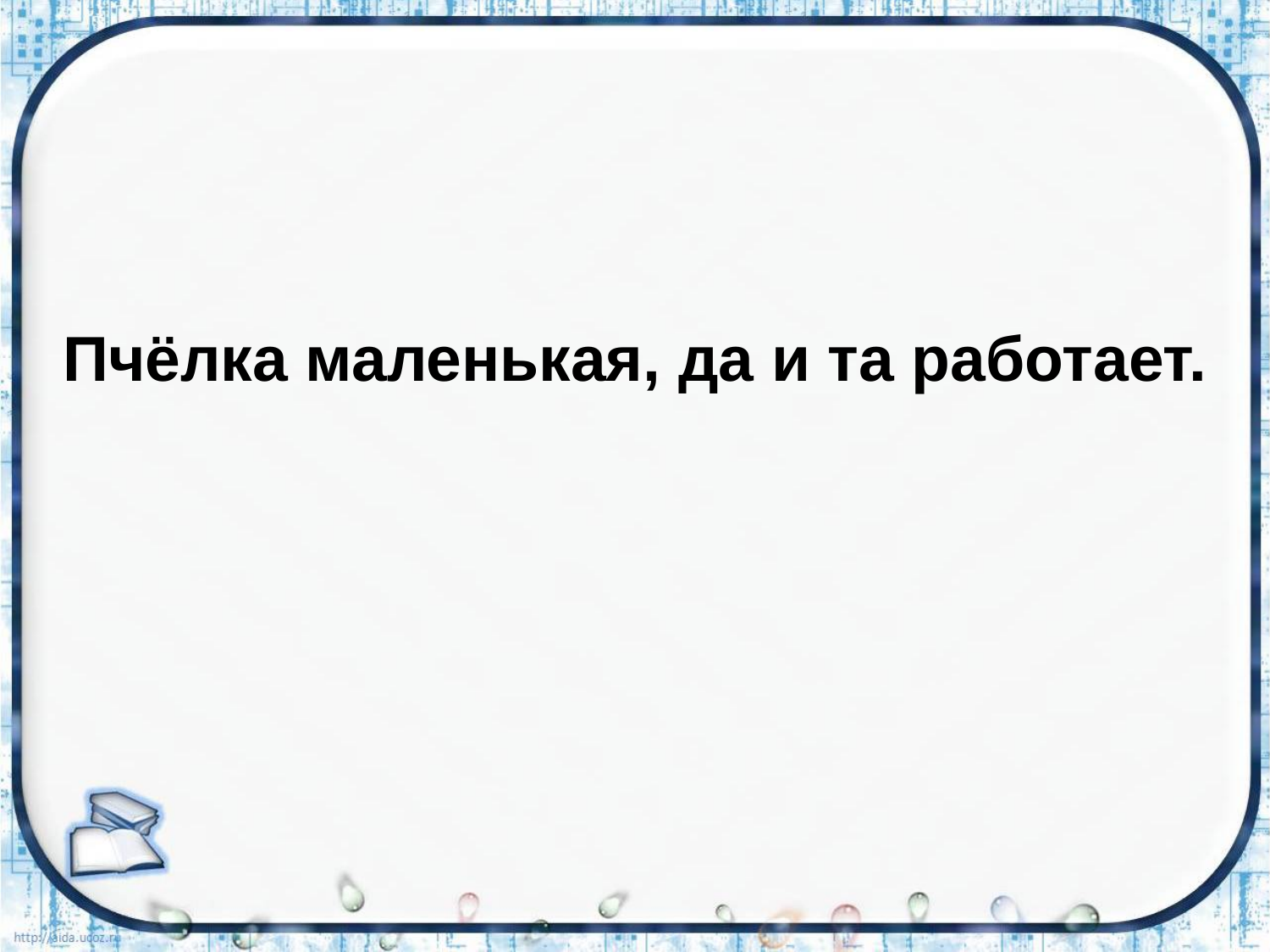

#

Пчёлка маленькая, да и та работает.